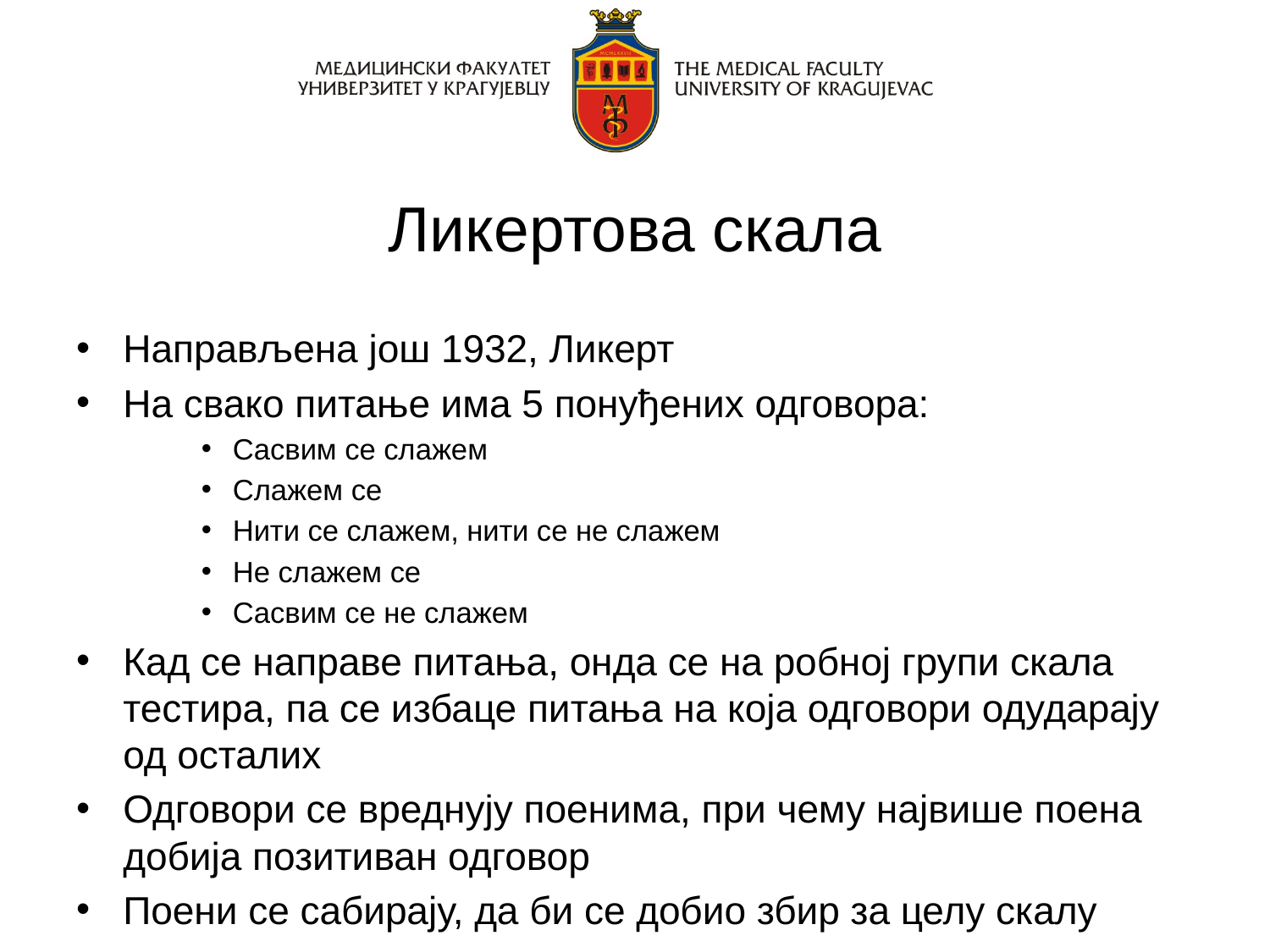

# Ликертова скала
Направљена још 1932, Ликерт
На свако питање има 5 понуђених одговора:
Сасвим се слажем
Слажем се
Нити се слажем, нити се не слажем
Не слажем се
Сасвим се не слажем
Кад се направе питања, онда се на робној групи скала тестира, па се избаце питања на која одговори одударају од осталих
Одговори се вреднују поенима, при чему највише поена добија позитиван одговор
Поени се сабирају, да би се добио збир за целу скалу